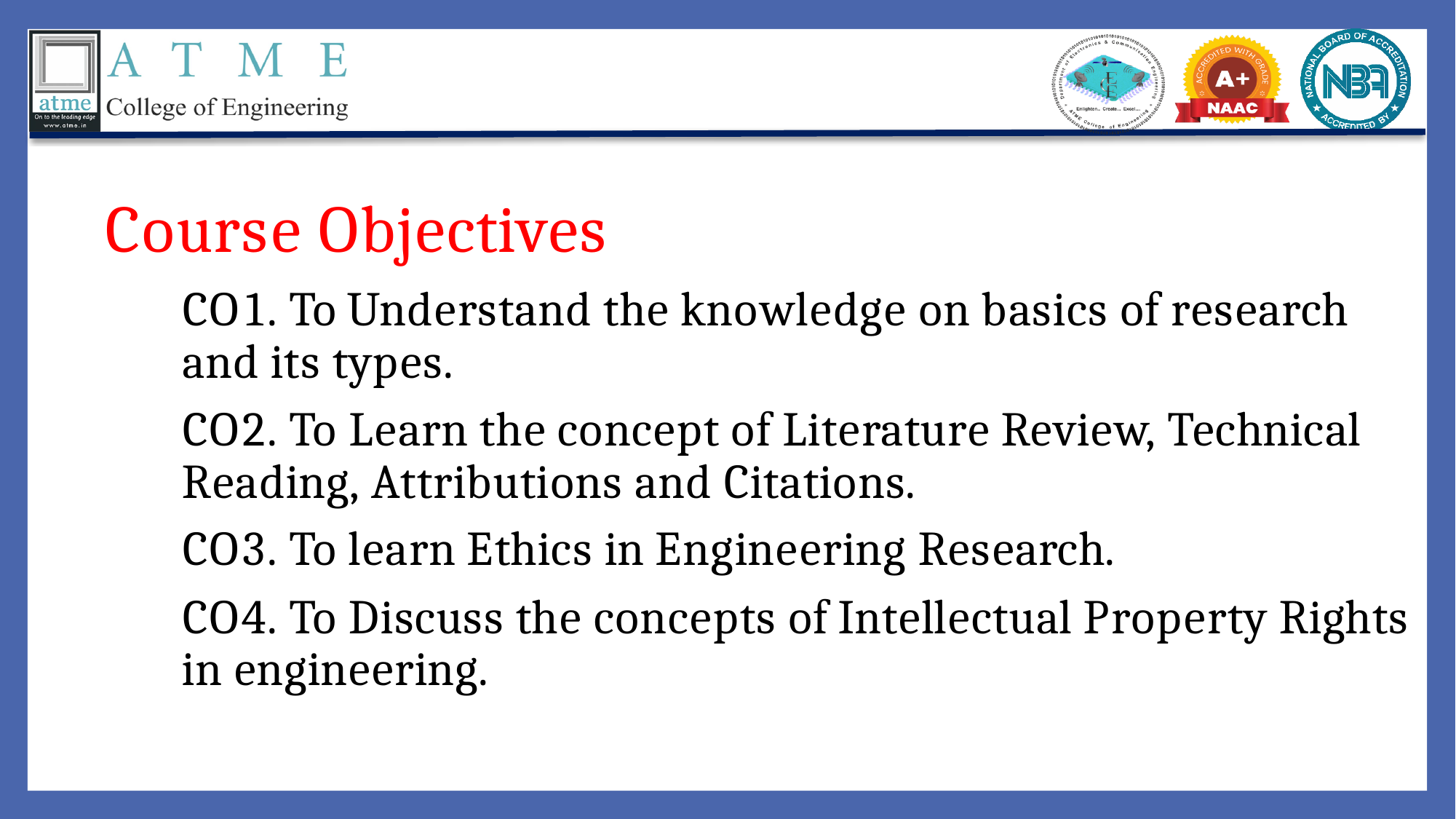

Course Objectives
CO1. To Understand the knowledge on basics of research and its types.
CO2. To Learn the concept of Literature Review, Technical Reading, Attributions and Citations.
CO3. To learn Ethics in Engineering Research.
CO4. To Discuss the concepts of Intellectual Property Rights in engineering.